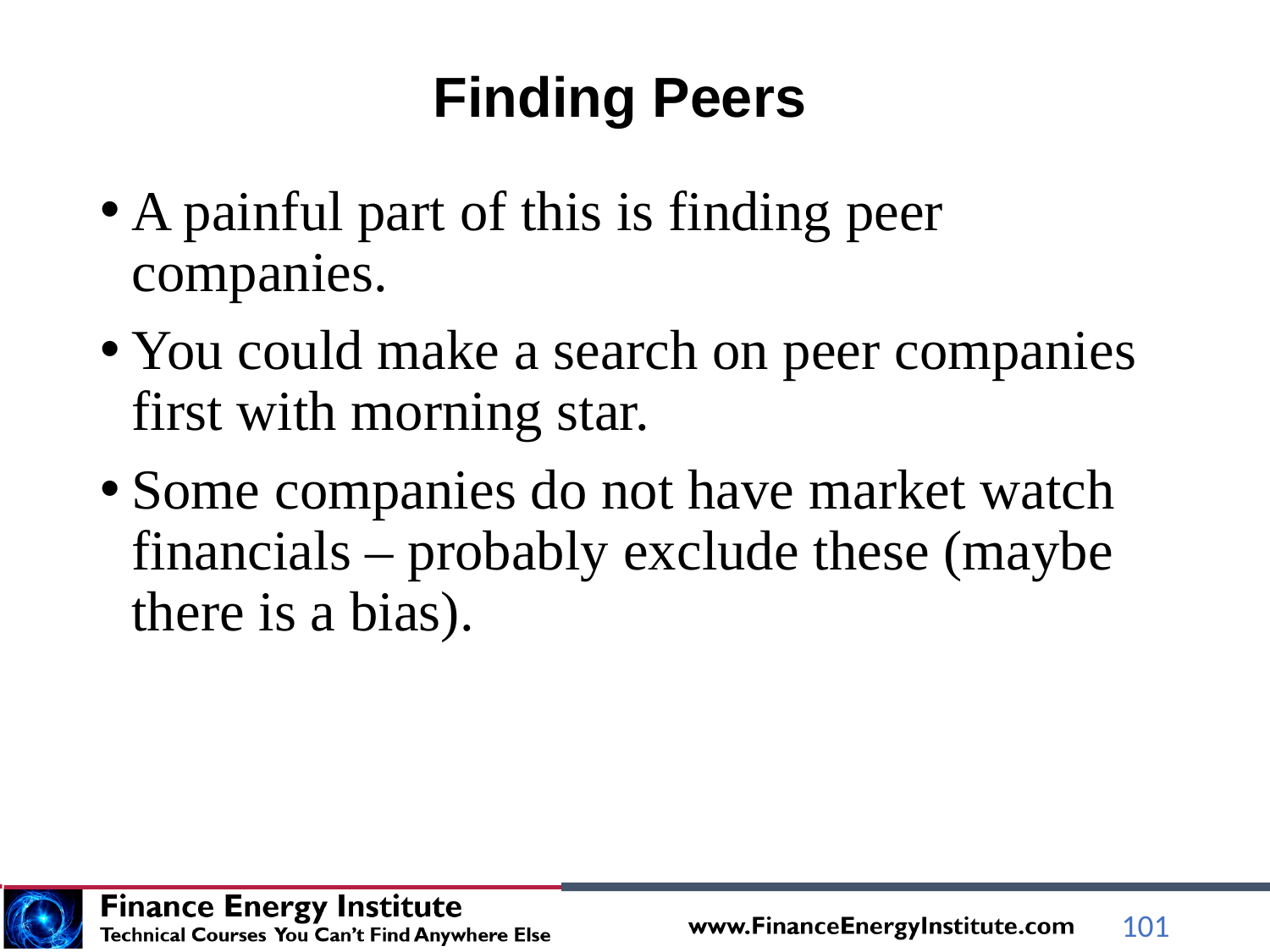

# Finding Peers
A painful part of this is finding peer companies.
You could make a search on peer companies first with morning star.
Some companies do not have market watch financials – probably exclude these (maybe there is a bias).

101